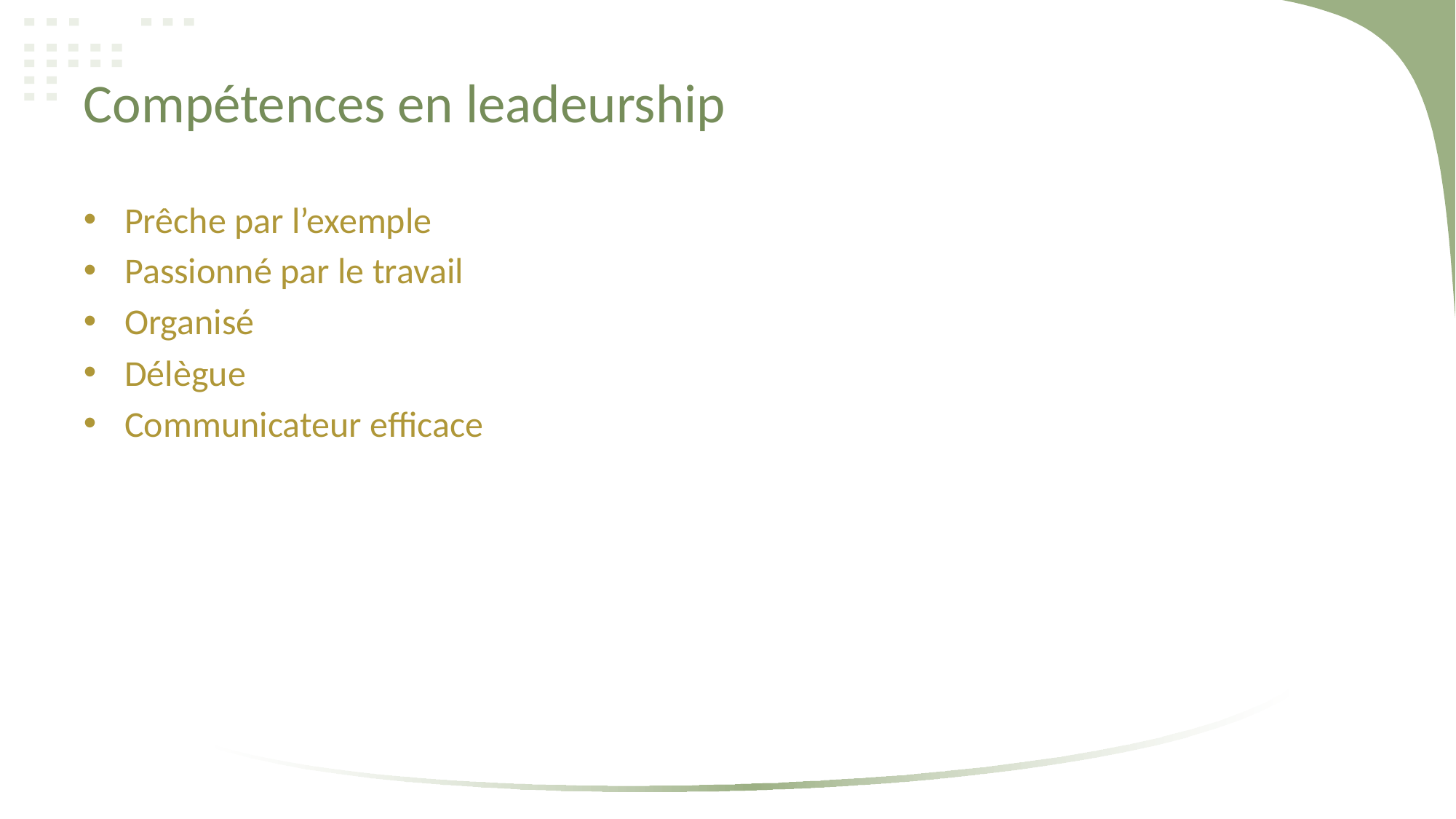

# Compétences en leadeurship
Prêche par l’exemple
Passionné par le travail
Organisé
Délègue
Communicateur efficace